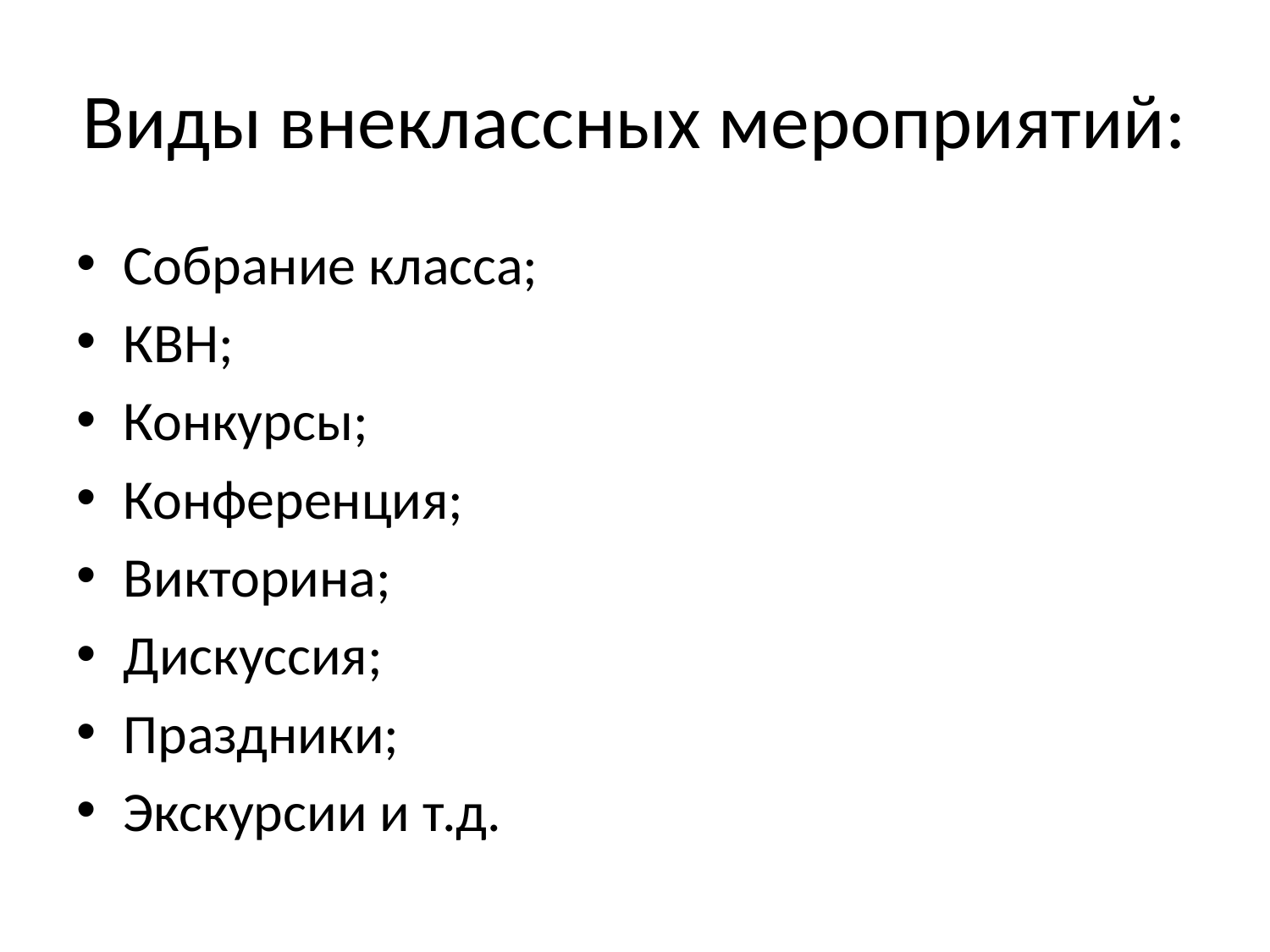

# Виды внеклассных мероприятий:
Собрание класса;
КВН;
Конкурсы;
Конференция;
Викторина;
Дискуссия;
Праздники;
Экскурсии и т.д.